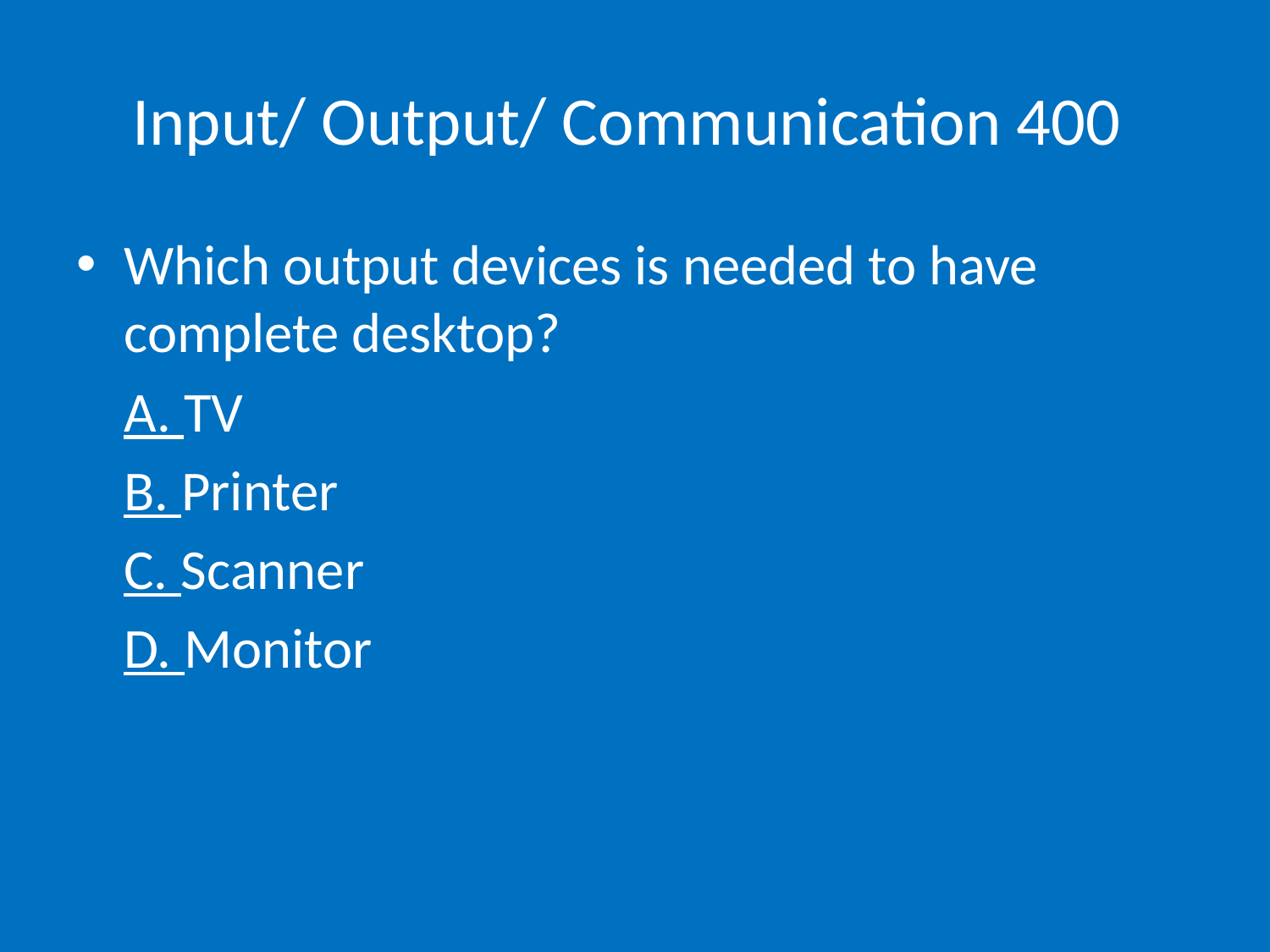

# Input/ Output/ Communication 400
Which output devices is needed to have complete desktop?
	A. TV
	B. Printer
	C. Scanner
	D. Monitor